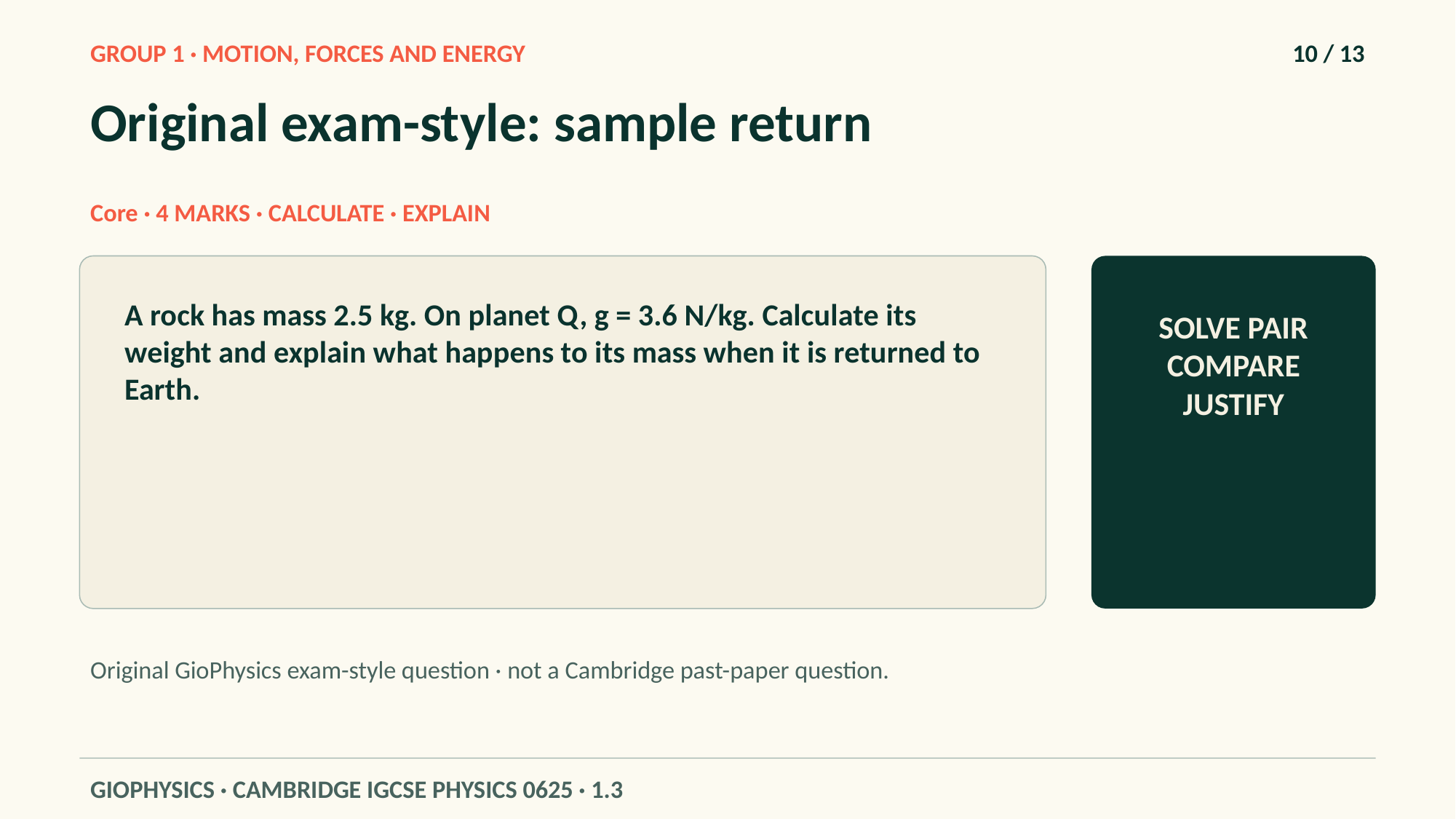

GROUP 1 · MOTION, FORCES AND ENERGY
10 / 13
Original exam-style: sample return
Core · 4 MARKS · CALCULATE · EXPLAIN

A rock has mass 2.5 kg. On planet Q, g = 3.6 N/kg. Calculate its weight and explain what happens to its mass when it is returned to Earth.
SOLVE PAIR COMPARE JUSTIFY
Original GioPhysics exam-style question · not a Cambridge past-paper question.

GIOPHYSICS · CAMBRIDGE IGCSE PHYSICS 0625 · 1.3